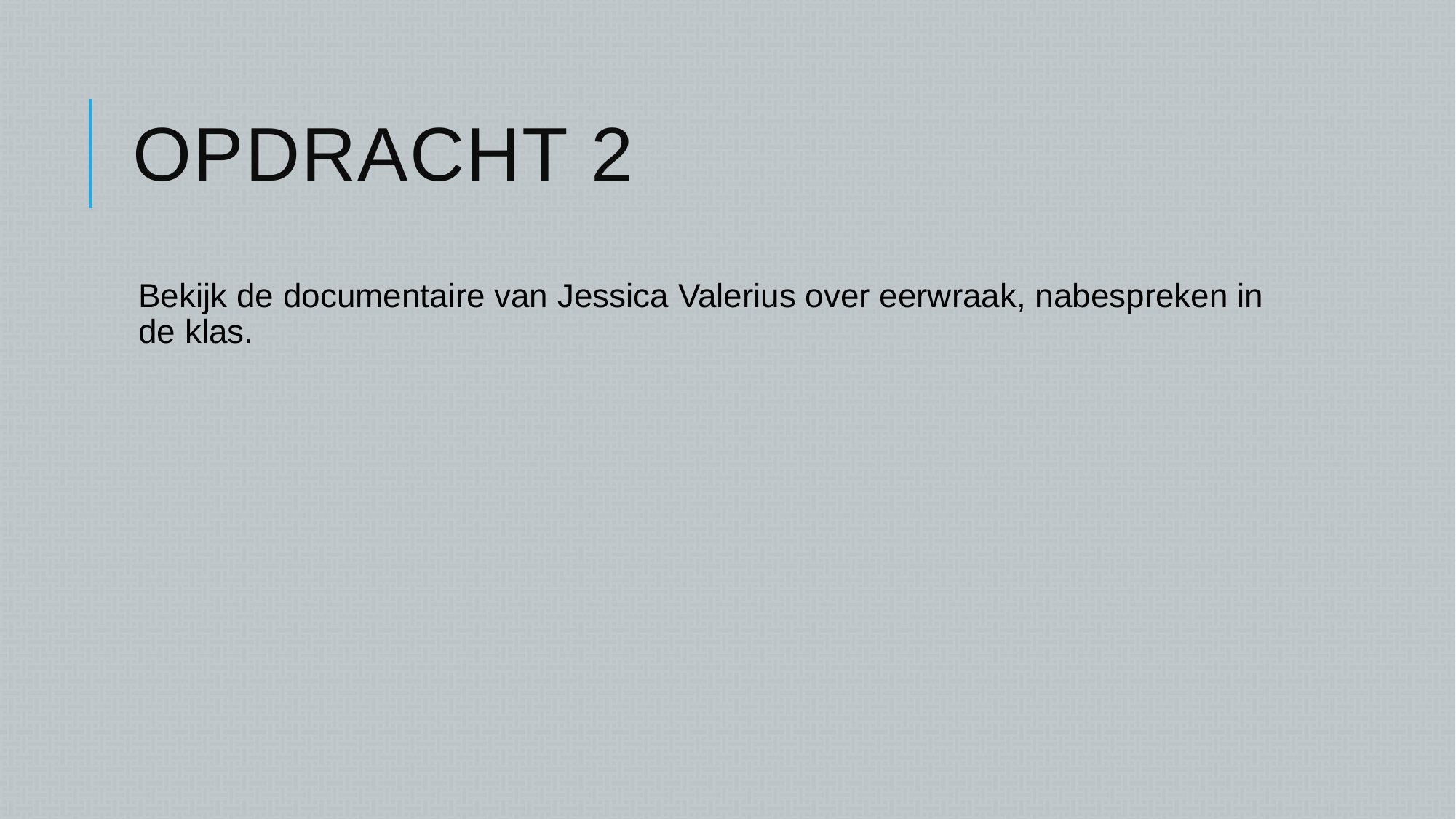

# Opdracht 2
Bekijk de documentaire van Jessica Valerius over eerwraak, nabespreken in de klas.